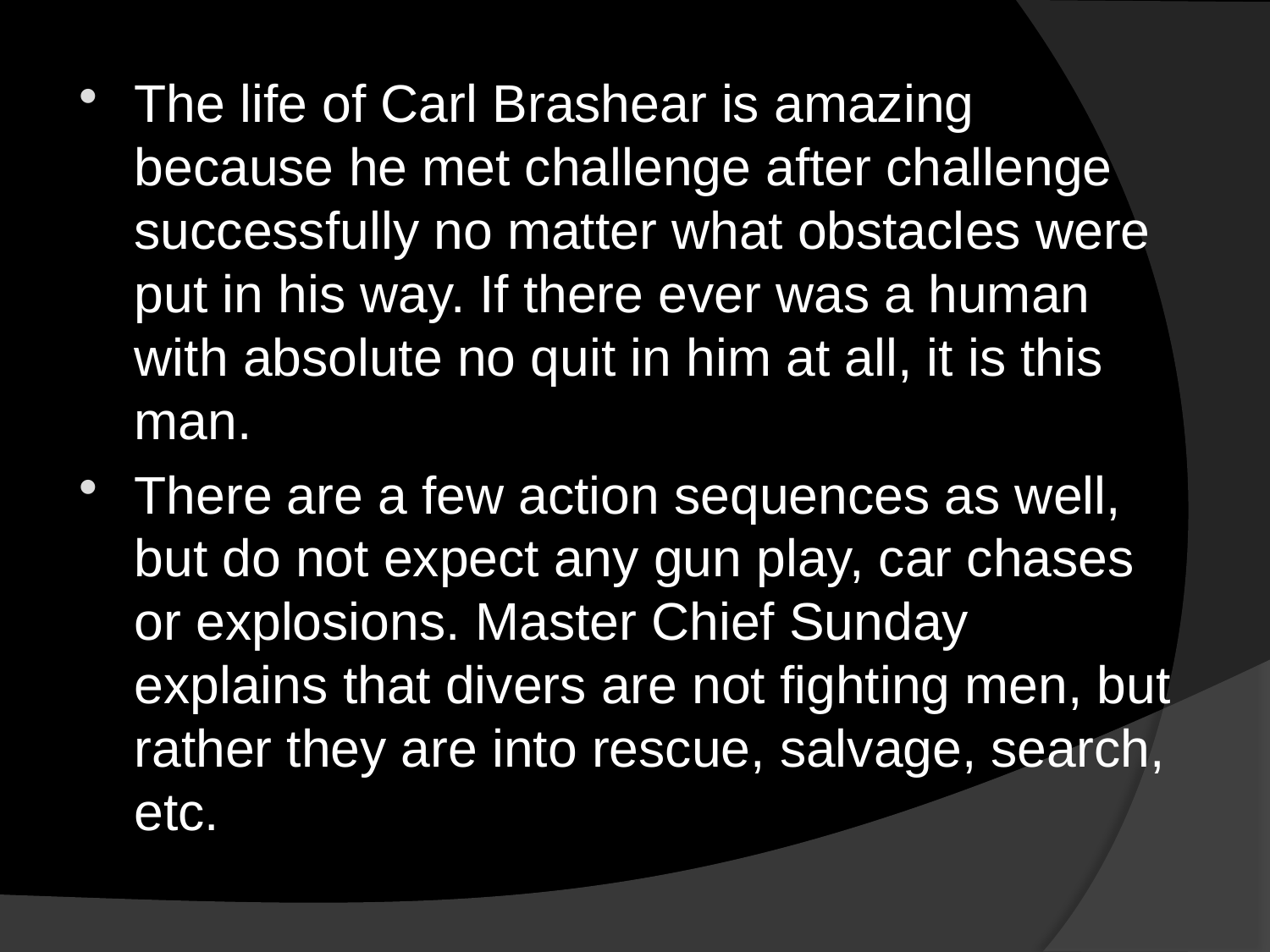

The life of Carl Brashear is amazing because he met challenge after challenge successfully no matter what obstacles were put in his way. If there ever was a human with absolute no quit in him at all, it is this man.
There are a few action sequences as well, but do not expect any gun play, car chases or explosions. Master Chief Sunday explains that divers are not fighting men, but rather they are into rescue, salvage, search, etc.